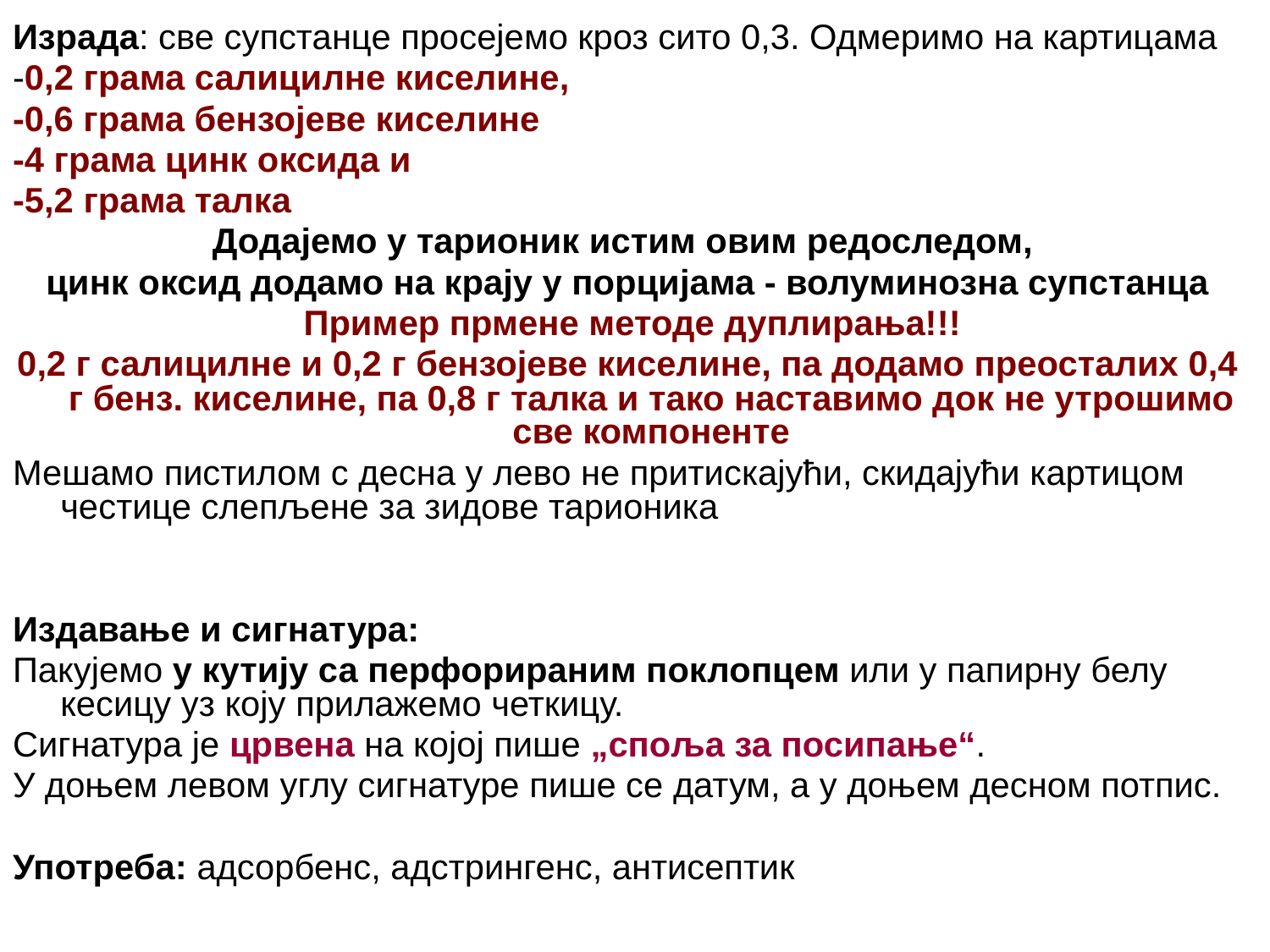

Израда: све супстанце просејемо кроз сито 0,3. Одмеримо на картицама
-0,2 грама салицилне киселине,
-0,6 грама бензојеве киселине
-4 грама цинк оксида и
-5,2 грама талка
Додајемо у тарионик истим овим редоследом,
цинк оксид додамо на крају у порцијама - волуминозна супстанца
 Пример прмене методе дуплирања!!!
0,2 г салицилне и 0,2 г бензојеве киселине, па додамо преосталих 0,4 г бенз. киселине, па 0,8 г талка и тако наставимо док не утрошимо све компоненте
Мешамо пистилом с десна у лево не притискајући, скидајући картицом честице слепљене за зидове тарионика

Издавање и сигнатура:
Пакујемо у кутију са перфорираним поклопцем или у папирну белу кесицу уз коју прилажемо четкицу.
Сигнатура је црвена на којој пише „споља за посипање“.
У доњем левом углу сигнатуре пише се датум, а у доњем десном потпис.

Употреба: адсорбенс, адстрингенс, антисептик